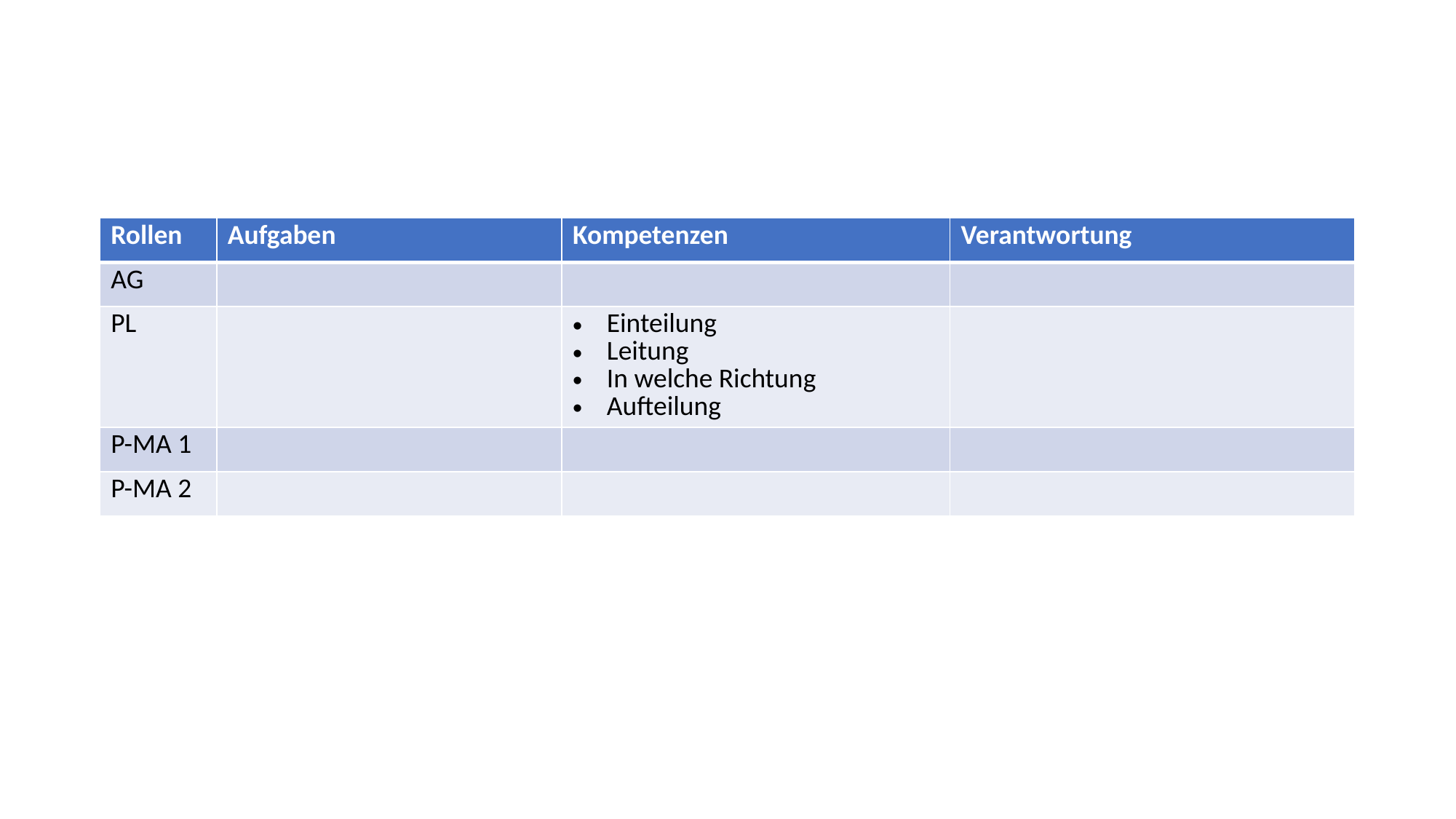

| Rollen | Aufgaben | Kompetenzen | Verantwortung |
| --- | --- | --- | --- |
| AG |  |  |  |
| PL |  | Einteilung Leitung In welche Richtung Aufteilung |  |
| P-MA 1 |  |  |  |
| P-MA 2 |  |  |  |